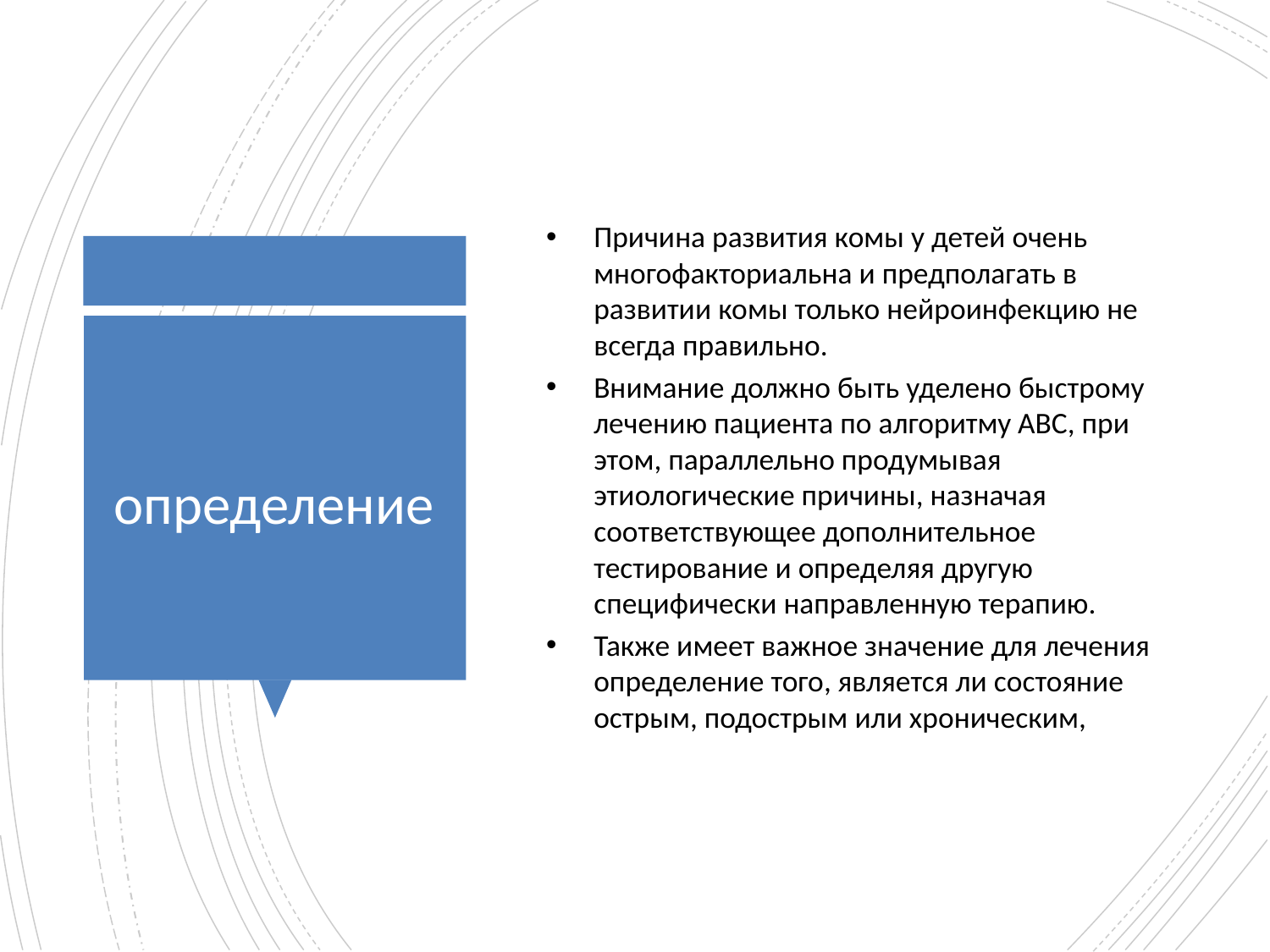

Причина развития комы у детей очень многофакториальна и предполагать в развитии комы только нейроинфекцию не всегда правильно.
Внимание должно быть уделено быстрому лечению пациента по алгоритму АВС, при этом, параллельно продумывая этиологические причины, назначая соответствующее дополнительное тестирование и определяя другую специфически направленную терапию.
Также имеет важное значение для лечения определение того, является ли состояние острым, подострым или хроническим,

# определение